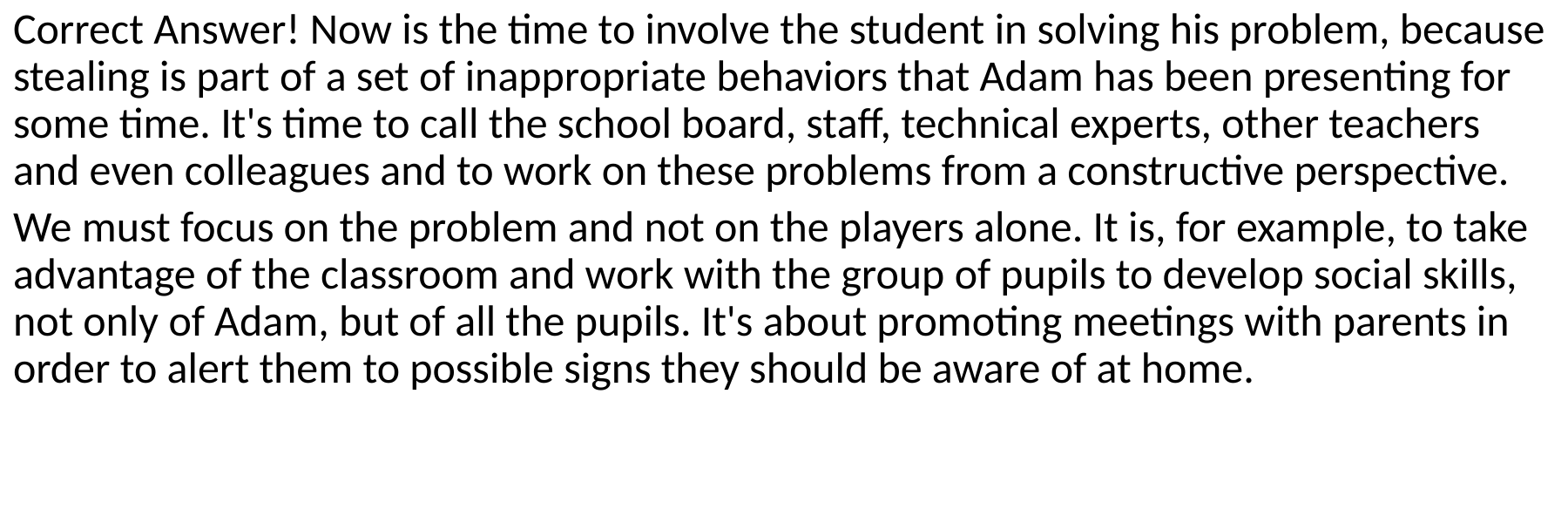

Correct Answer! Now is the time to involve the student in solving his problem, because stealing is part of a set of inappropriate behaviors that Adam has been presenting for some time. It's time to call the school board, staff, technical experts, other teachers and even colleagues and to work on these problems from a constructive perspective.
We must focus on the problem and not on the players alone. It is, for example, to take advantage of the classroom and work with the group of pupils to develop social skills, not only of Adam, but of all the pupils. It's about promoting meetings with parents in order to alert them to possible signs they should be aware of at home.